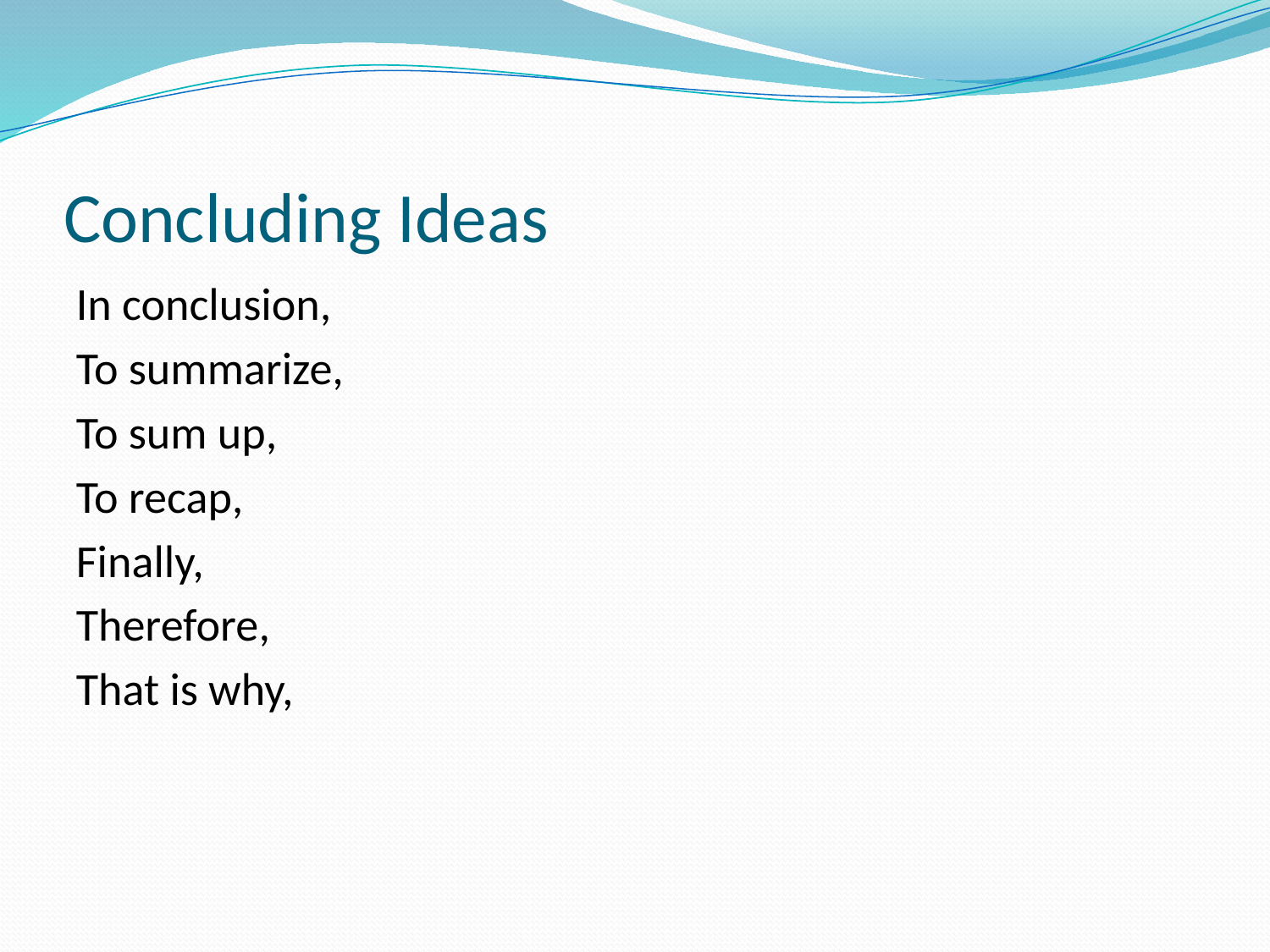

# Concluding Ideas
In conclusion,
To summarize,
To sum up,
To recap,
Finally,
Therefore,
That is why,